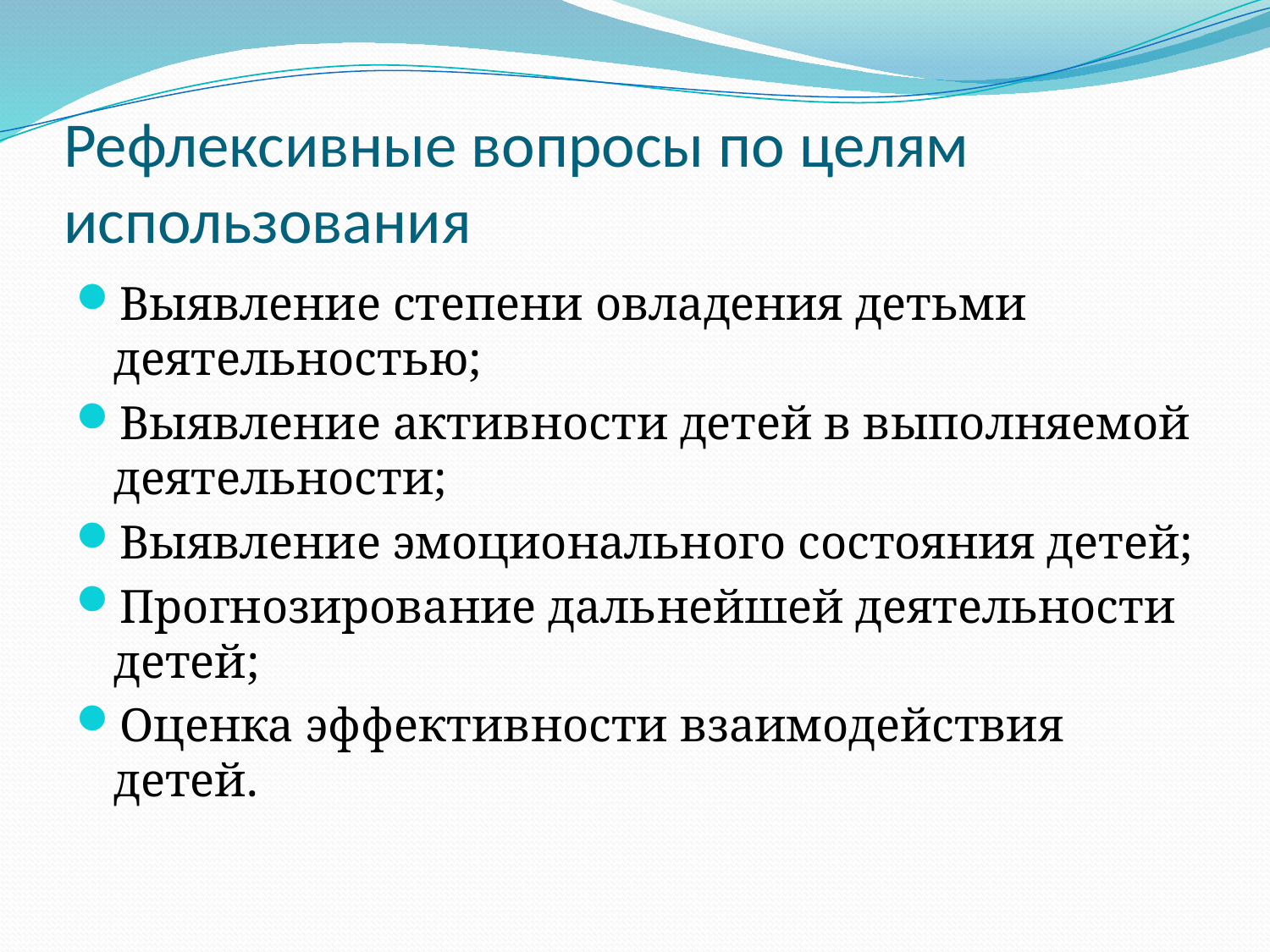

# Рефлексивные вопросы по целям использования
Выявление степени овладения детьми деятельностью;
Выявление активности детей в выполняемой деятельности;
Выявление эмоционального состояния детей;
Прогнозирование дальнейшей деятельности детей;
Оценка эффективности взаимодействия детей.